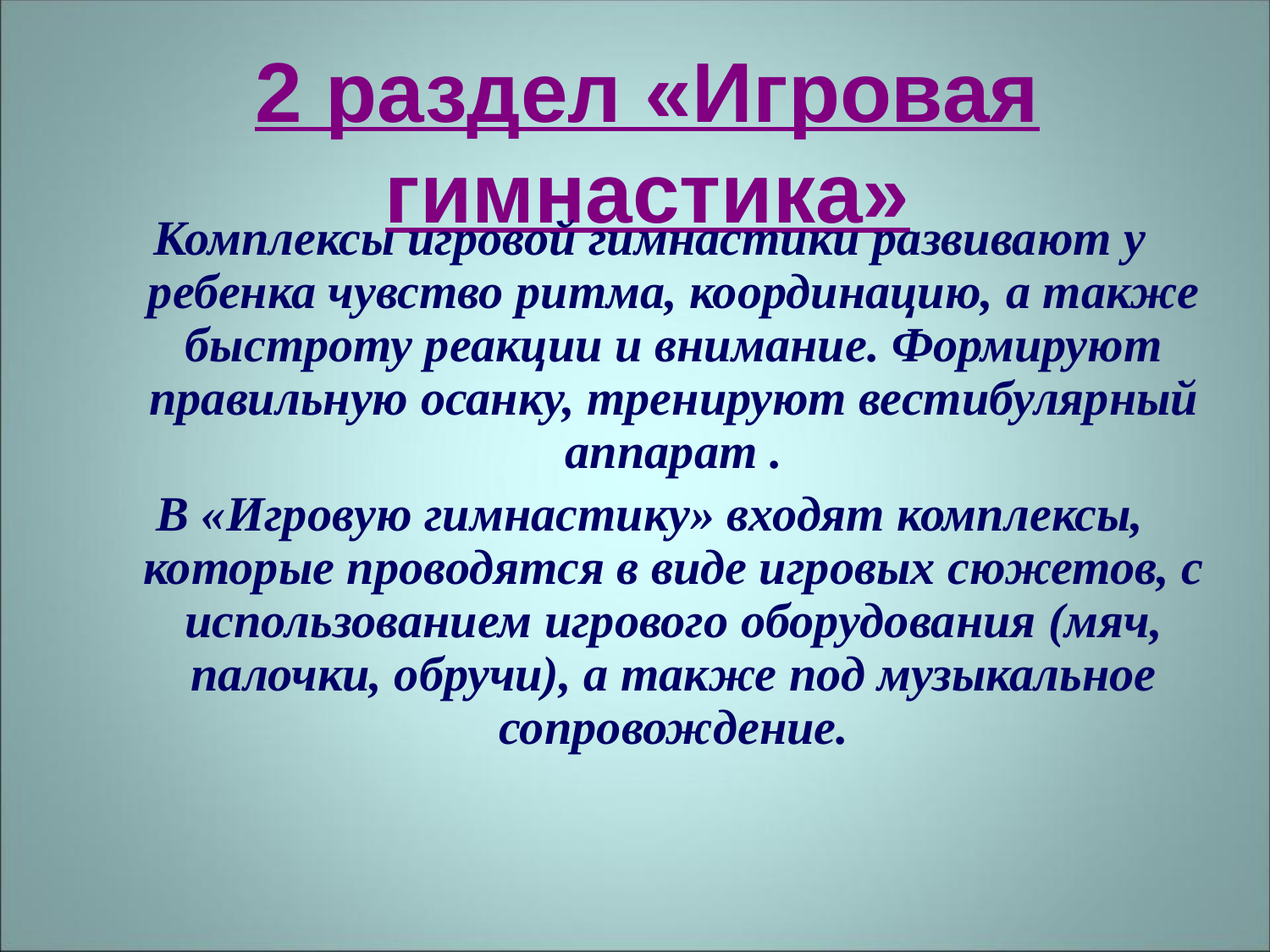

2 раздел «Игровая гимнастика»
Комплексы игровой гимнастики развивают у ребенка чувство ритма, координацию, а также быстроту реакции и внимание. Формируют правильную осанку, тренируют вестибулярный аппарат .
В «Игровую гимнастику» входят комплексы, которые проводятся в виде игровых сюжетов, с использованием игрового оборудования (мяч, палочки, обручи), а также под музыкальное сопровождение.